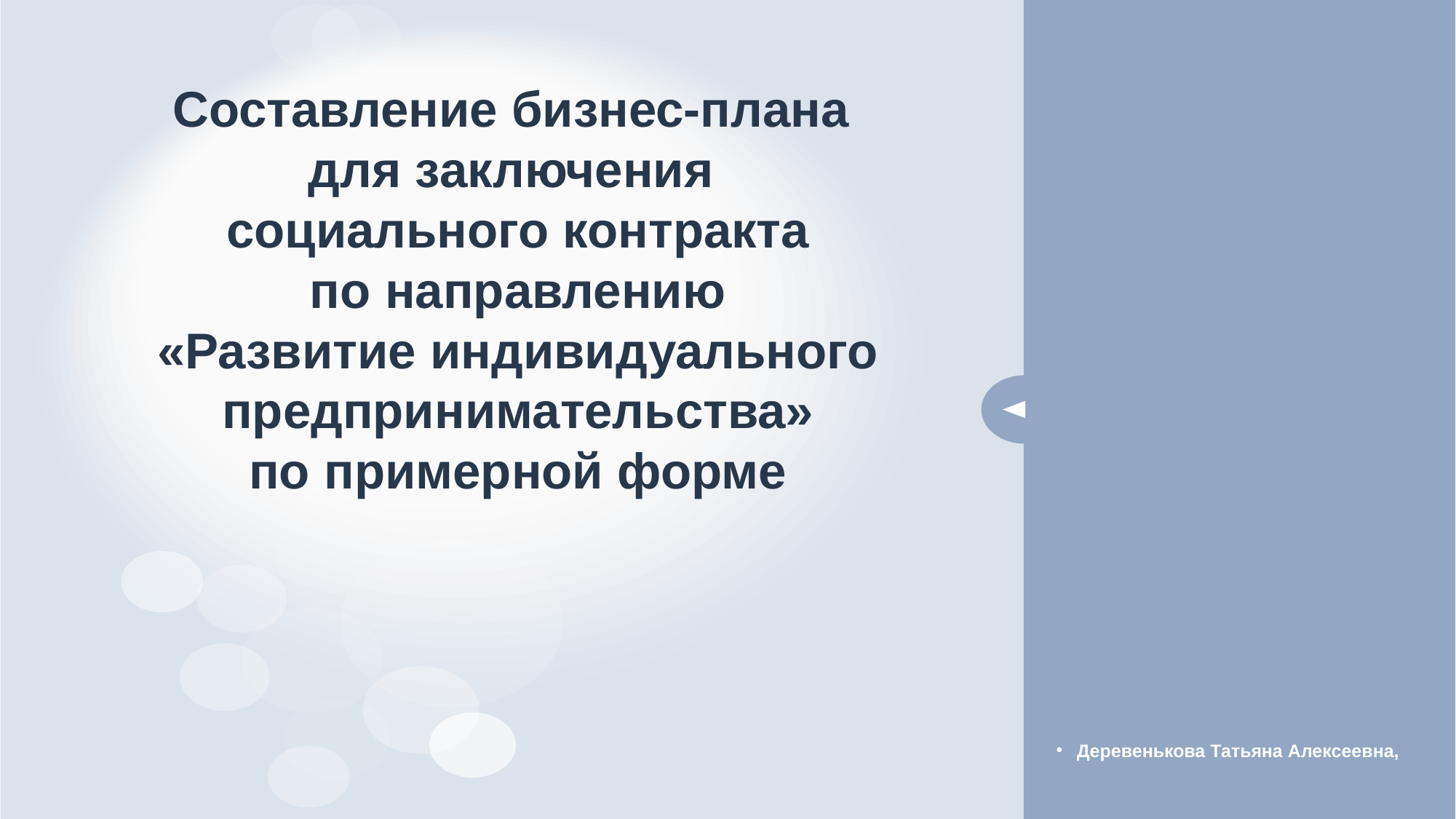

# Составление бизнес-плана для заключения социального контракта по направлению «Развитие индивидуального предпринимательства» по примерной форме
Деревенькова Татьяна Алексеевна,